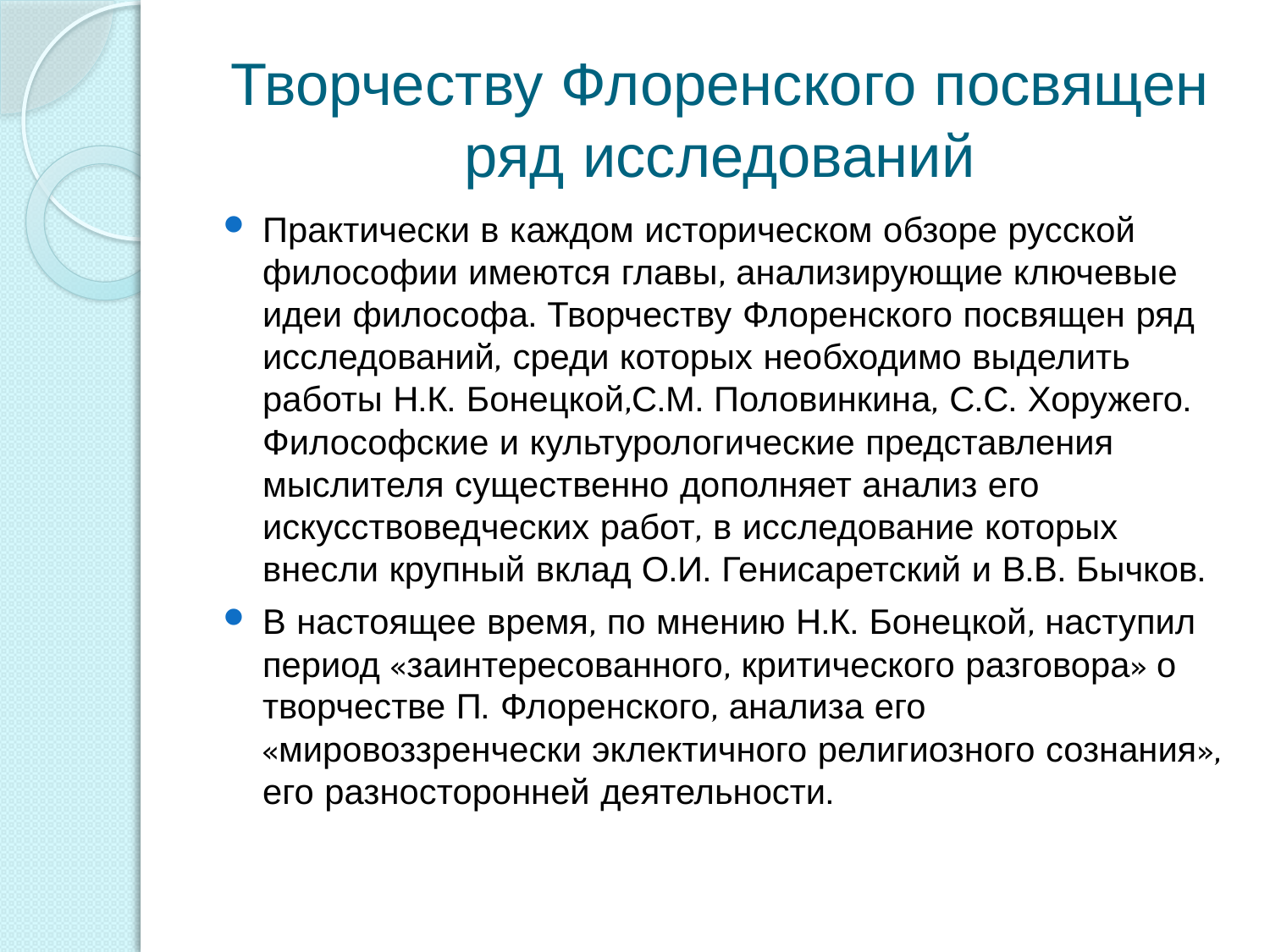

# Творчеству Флоренского посвящен ряд исследований
Практически в каждом историческом обзоре русской философии имеются главы, анализирующие ключевые идеи философа. Творчеству Флоренского посвящен ряд исследований, среди которых необходимо выделить работы Н.К. Бонецкой,С.М. Половинкина, С.С. Хоружего. Философские и культурологические представления мыслителя существенно дополняет анализ его искусствоведческих работ, в исследование которых внесли крупный вклад О.И. Генисаретский и В.В. Бычков.
В настоящее время, по мнению Н.К. Бонецкой, наступил период «заинтересованного, критического разговора» о творчестве П. Флоренского, анализа его «мировоззренчески эклектичного религиозного сознания», его разносторонней деятельности.